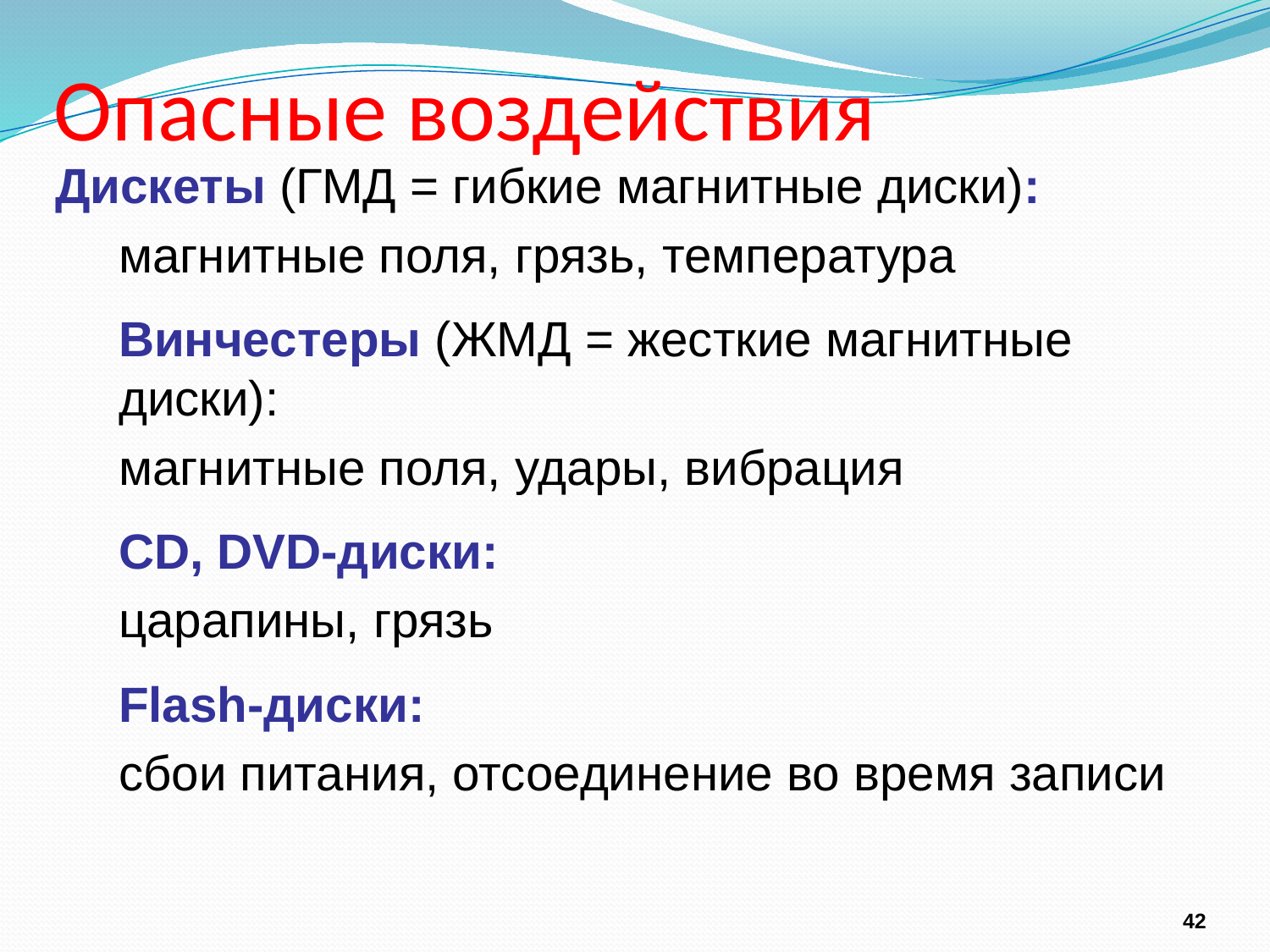

# Опасные воздействия
Дискеты (ГМД = гибкие магнитные диски):
магнитные поля, грязь, температура
Винчестеры (ЖМД = жесткие магнитные диски):
магнитные поля, удары, вибрация
CD, DVD-диски:
царапины, грязь
Flash-диски:
сбои питания, отсоединение во время записи
42